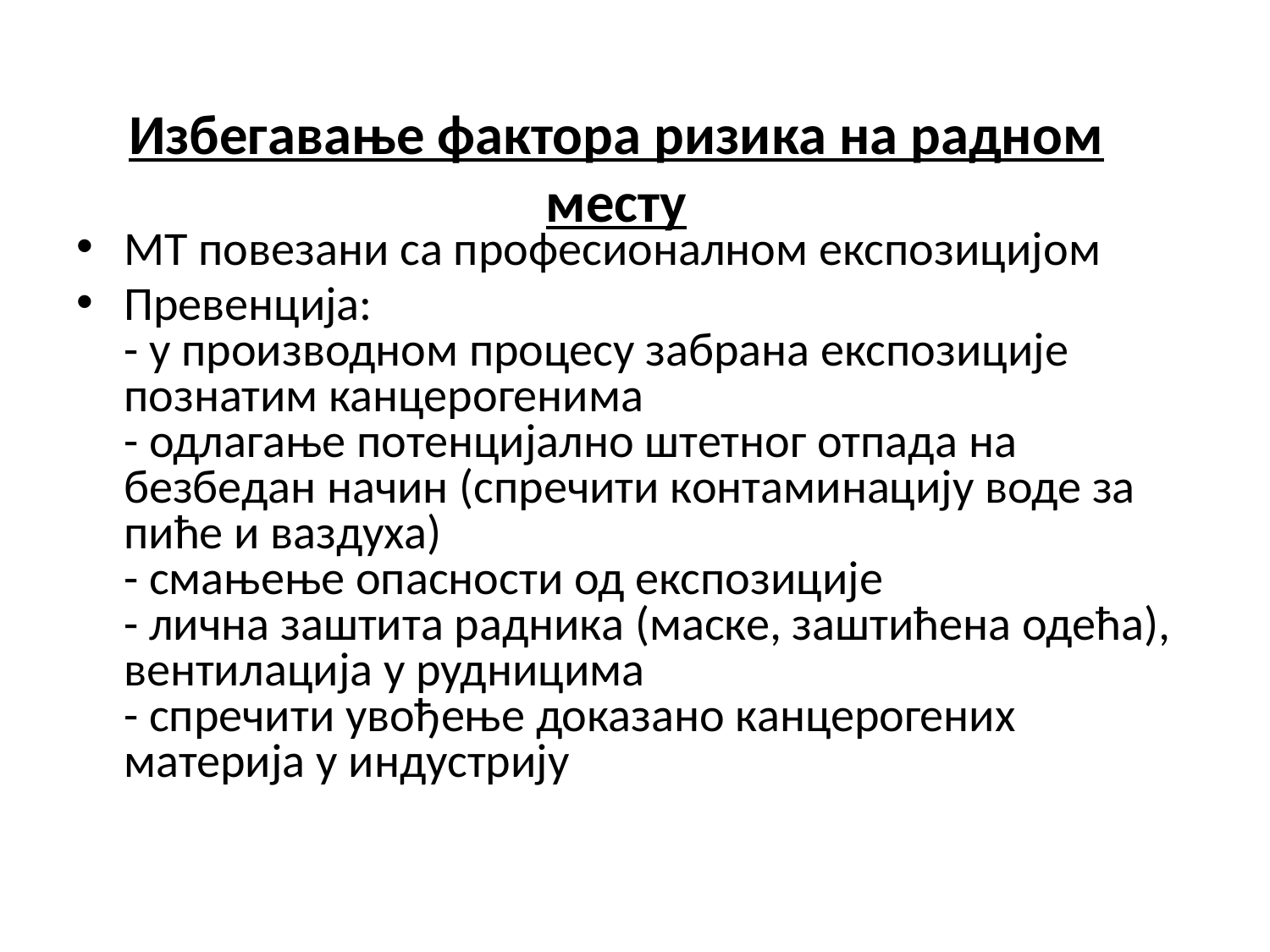

# Избегавање фактора ризика на радном месту
МТ повезани са професионалном експозицијом
Превенција:
- у производном процесу забрана експозиције познатим канцерогенима
- одлагање потенцијално штетног отпада на безбедан начин (спречити контаминацију воде за пиће и ваздуха)
- смањење опасности од експозиције
- лична заштита радника (маске, заштићена одећа), вентилација у рудницима
- спречити увођење доказано канцерогених материја у индустрију